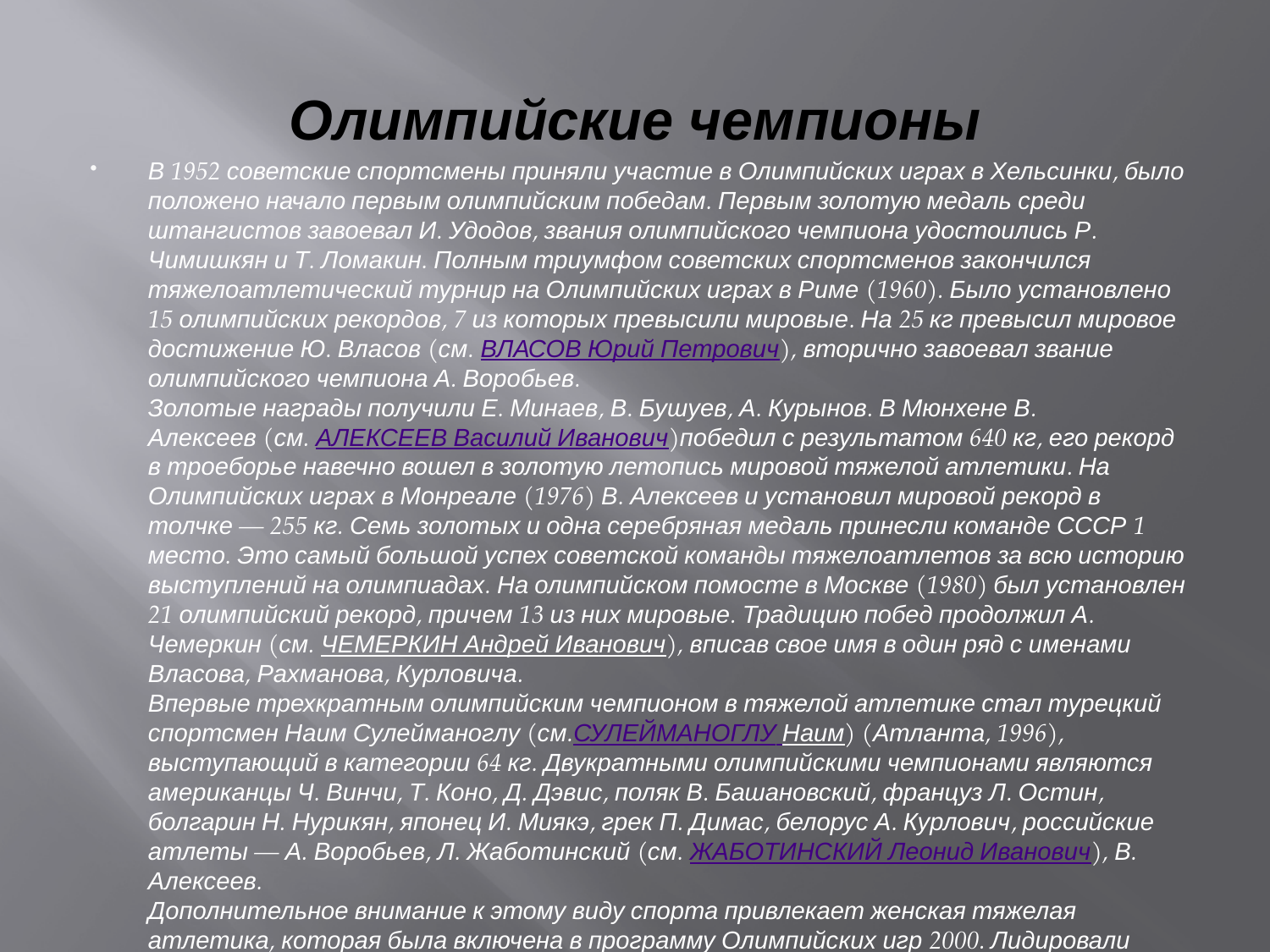

# Олимпийские чемпионы
В 1952 советские спортсмены приняли участие в Олимпийских играх в Хельсинки, было положено начало первым олимпийским победам. Первым золотую медаль среди штангистов завоевал И. Удодов, звания олимпийского чемпиона удостоились Р. Чимишкян и Т. Ломакин. Полным триумфом советских спортсменов закончился тяжелоатлетический турнир на Олимпийских играх в Риме (1960). Было установлено 15 олимпийских рекордов, 7 из которых превысили мировые. На 25 кг превысил мировое достижение Ю. Власов (см. ВЛАСОВ Юрий Петрович), вторично завоевал звание олимпийского чемпиона А. Воробьев. 
Золотые награды получили Е. Минаев, В. Бушуев, А. Курынов. В Мюнхене В. Алексеев (см. АЛЕКСЕЕВ Василий Иванович)победил с результатом 640 кг, его рекорд в троеборье навечно вошел в золотую летопись мировой тяжелой атлетики. На Олимпийских играх в Монреале (1976) В. Алексеев и установил мировой рекорд в толчке — 255 кг. Семь золотых и одна серебряная медаль принесли команде СССР 1 место. Это самый большой успех советской команды тяжелоатлетов за всю историю выступлений на олимпиадах. На олимпийском помосте в Москве (1980) был установлен 21 олимпийский рекорд, причем 13 из них мировые. Традицию побед продолжил А. Чемеркин (см. ЧЕМЕРКИН Андрей Иванович), вписав свое имя в один ряд с именами Власова, Рахманова, Курловича. 
Впервые трехкратным олимпийским чемпионом в тяжелой атлетике стал турецкий спортсмен Наим Сулейманоглу (см.СУЛЕЙМАНОГЛУ Наим) (Атланта, 1996), выступающий в категории 64 кг. Двукратными олимпийскими чемпионами являются американцы Ч. Винчи, Т. Коно, Д. Дэвис, поляк В. Башановский, француз Л. Остин, болгарин Н. Нурикян, японец И. Миякэ, грек П. Димас, белорус А. Курлович, российские атлеты — А. Воробьев, Л. Жаботинский (см. ЖАБОТИНСКИЙ Леонид Иванович), В. Алексеев. 
Дополнительное внимание к этому виду спорта привлекает женская тяжелая атлетика, которая была включена в программу Олимпийских игр 2000. Лидировали китайские спортсменки, россиянка В. Попова завоевала серебряную медаль. В состязаниях среди мужчин высших наград были удостоены атлеты Греции, Болгарии, Ирана, Китая и Турции. Российские спортсмены А. Петров и А. Чемеркин получили бронзовые медали. На Олимпиаде в Афинах (2004) золото выиграл Д. Берестов (в категории до 105 кг), серебро завоевала Н. Заболотная, а В. Попова удостоилась бронзы.